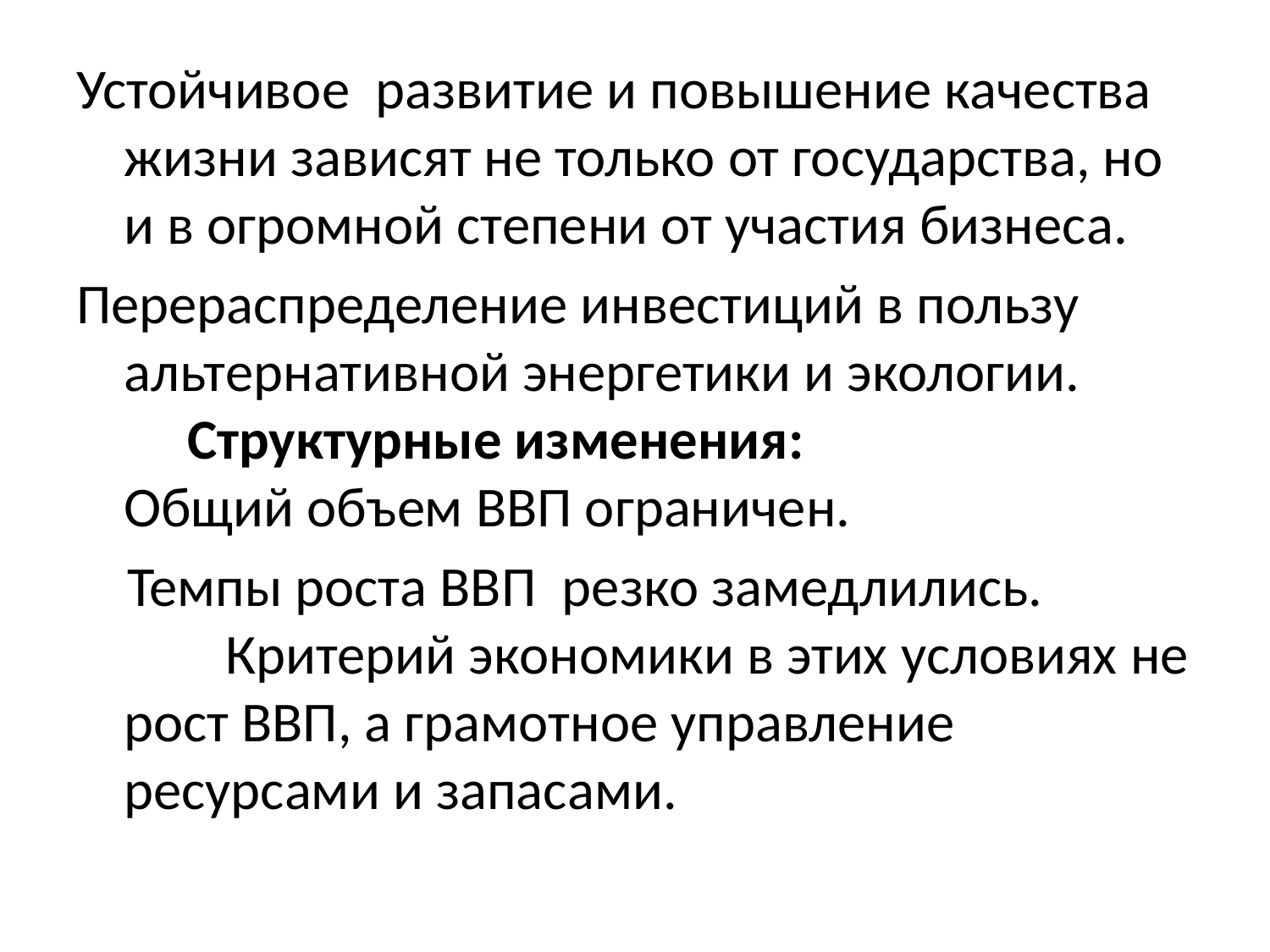

Устойчивое  развитие и повышение качества жизни зависят не только от государства, но и в огромной степени от участия бизнеса.
Перераспределение инвестиций в пользу альтернативной энергетики и экологии.
     Структурные изменения:
Общий объем ВВП ограничен.
    Темпы роста ВВП  резко замедлились.
        Критерий экономики в этих условиях не рост ВВП, а грамотное управление ресурсами и запасами.